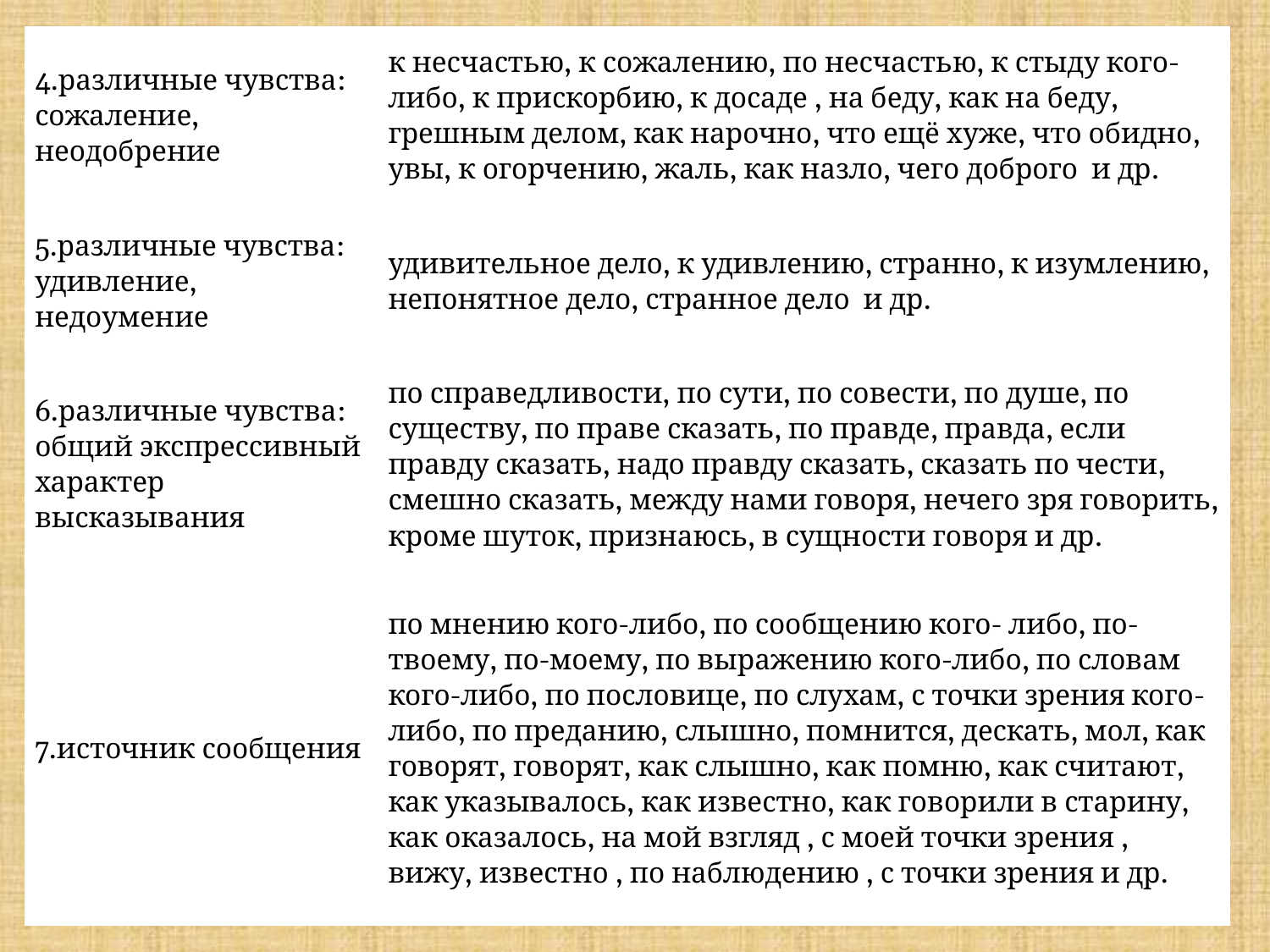

| 4.различные чувства: сожаление, неодобрение | к несчастью, к сожалению, по несчастью, к стыду кого-либо, к прискорбию, к досаде , на беду, как на беду, грешным делом, как нарочно, что ещё хуже, что обидно, увы, к огорчению, жаль, как назло, чего доброго  и др. |
| --- | --- |
| 5.различные чувства: удивление, недоумение | удивительное дело, к удивлению, странно, к изумлению, непонятное дело, странное дело  и др. |
| 6.различные чувства: общий экспрессивный характер высказывания | по справедливости, по сути, по совести, по душе, по существу, по праве сказать, по правде, правда, если правду сказать, надо правду сказать, сказать по чести, смешно сказать, между нами говоря, нечего зря говорить, кроме шуток, признаюсь, в сущности говоря и др. |
| 7.источник сообщения | по мнению кого-либо, по сообщению кого- либо, по-твоему, по-моему, по выражению кого-либо, по словам кого-либо, по пословице, по слухам, с точки зрения кого- либо, по преданию, слышно, помнится, дескать, мол, как говорят, говорят, как слышно, как помню, как считают, как указывалось, как известно, как говорили в старину, как оказалось, на мой взгляд , с моей точки зрения , вижу, известно , по наблюдению , с точки зрения и др. |